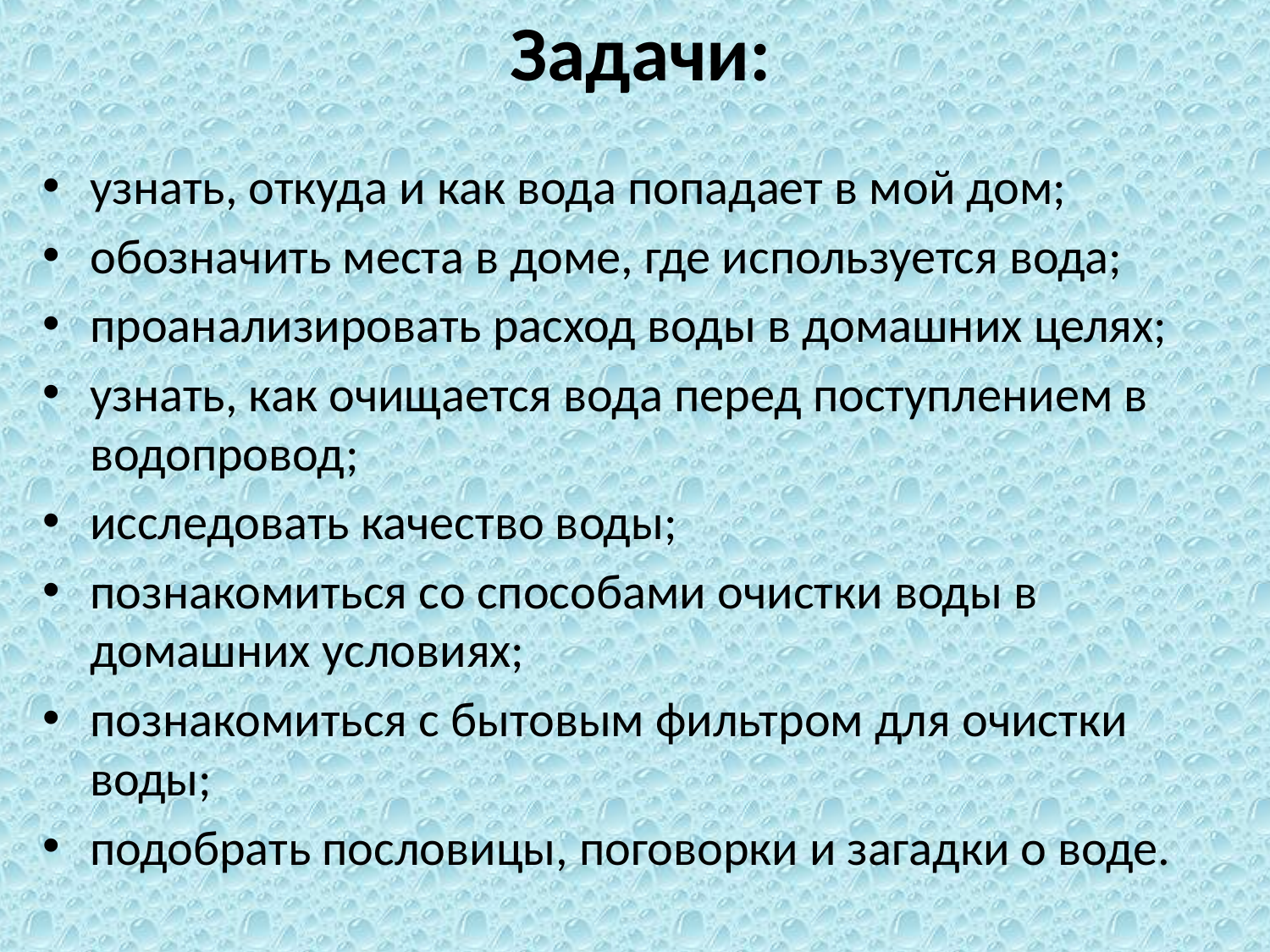

# Задачи:
узнать, откуда и как вода попадает в мой дом;
обозначить места в доме, где используется вода;
проанализировать расход воды в домашних целях;
узнать, как очищается вода перед поступлением в водопровод;
исследовать качество воды;
познакомиться со способами очистки воды в домашних условиях;
познакомиться с бытовым фильтром для очистки воды;
подобрать пословицы, поговорки и загадки о воде.